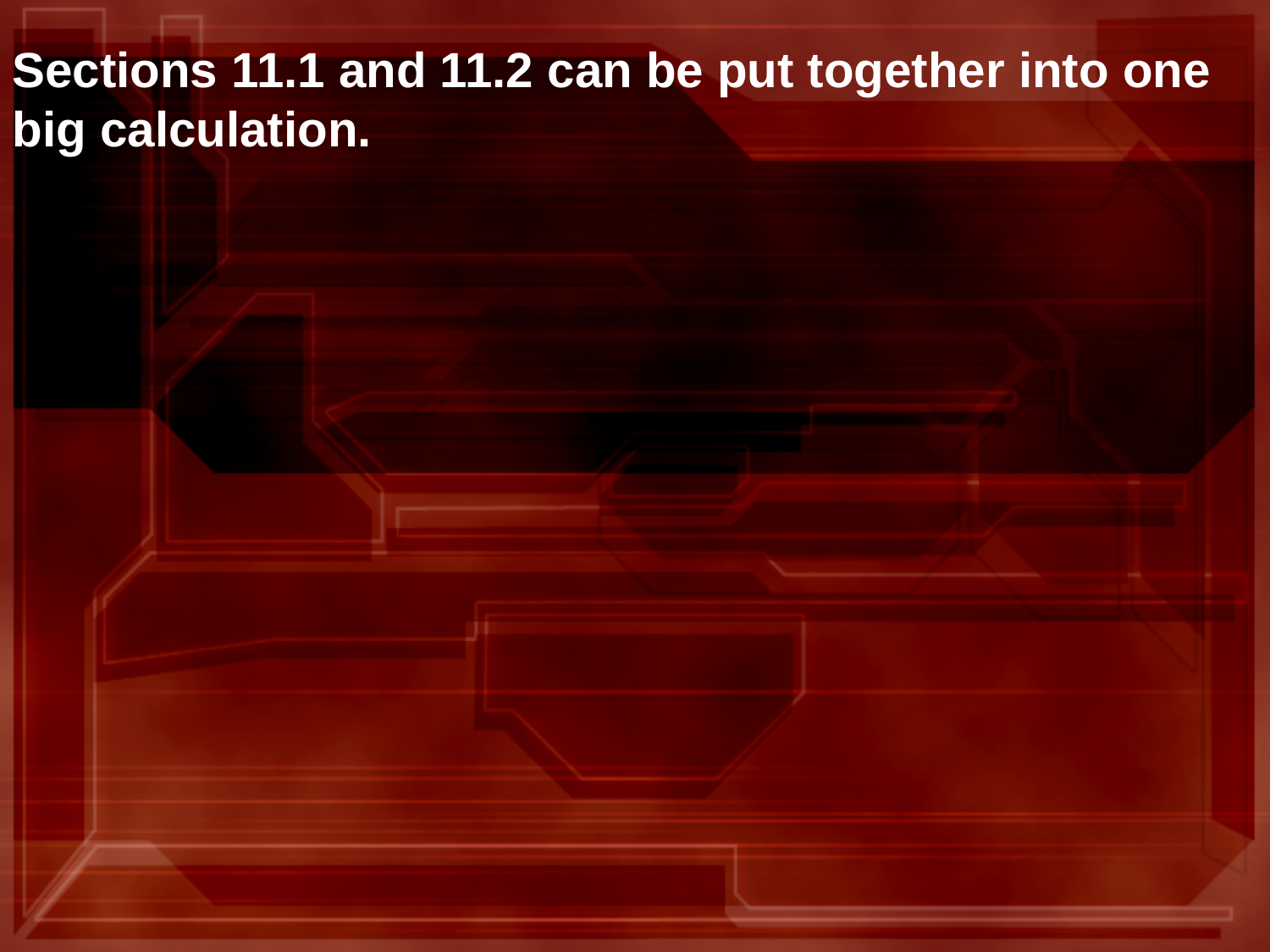

Sections 11.1 and 11.2 can be put together into one big calculation.